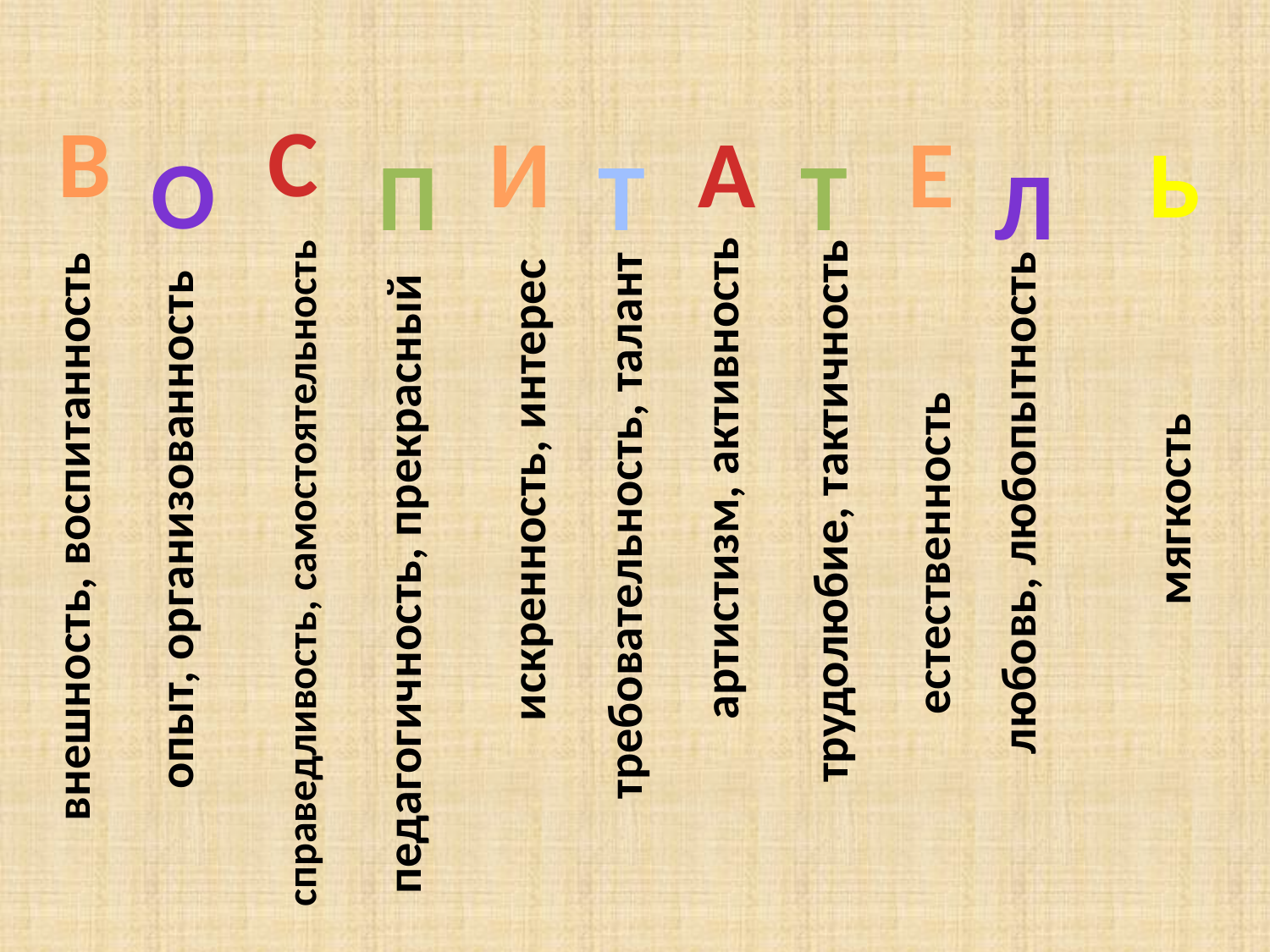

С
В
И
А
Е
Ь
О
П
Т
Т
искренность, интерес
опыт, организованность
Л
справедливость, самостоятельность
внешность, воспитанность
артистизм, активность
трудолюбие, тактичность
требовательность, талант
любовь, любопытность
педагогичность, прекрасный
естественность
 мягкость